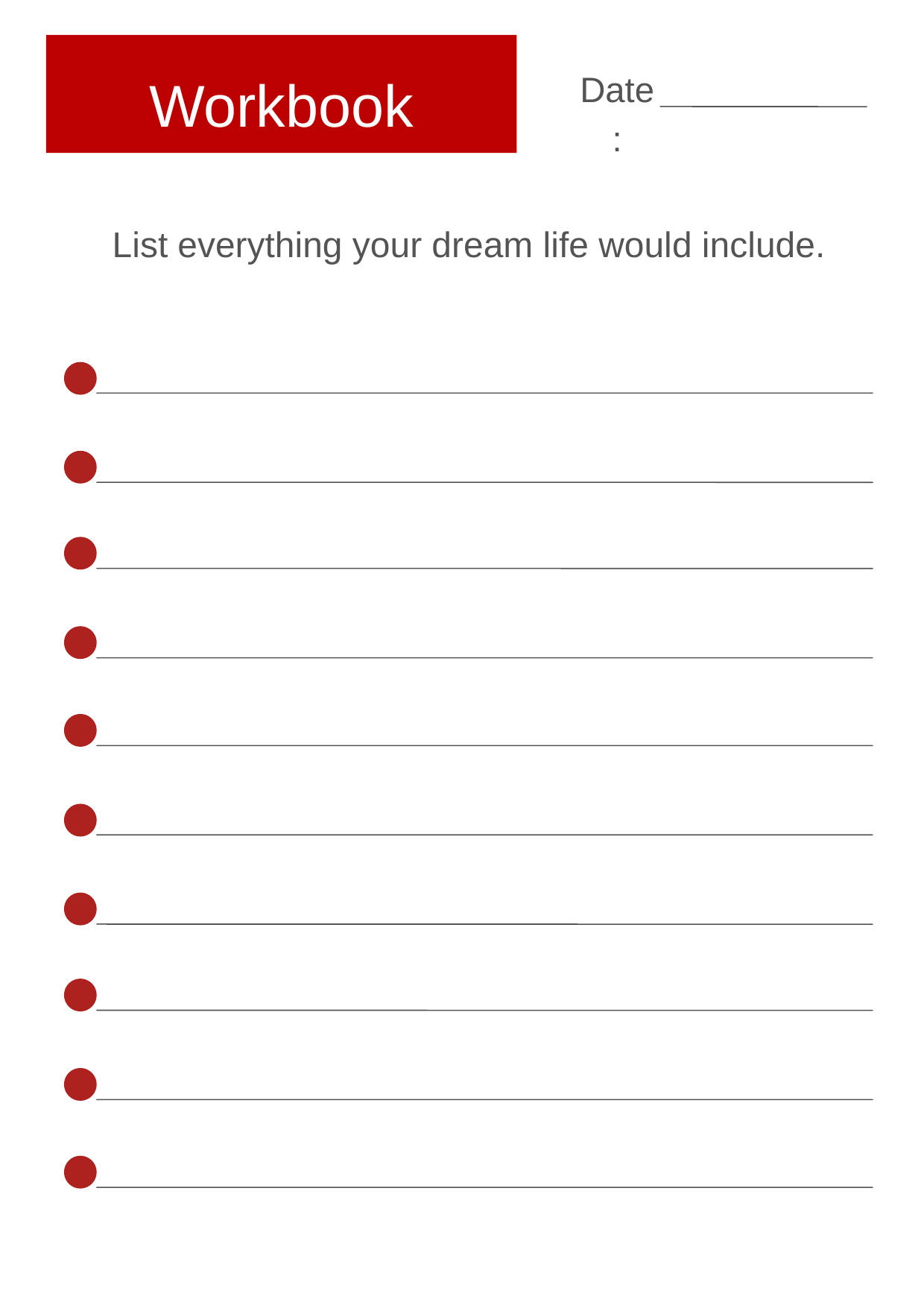

Workbook
Date:

List everything your dream life would include.